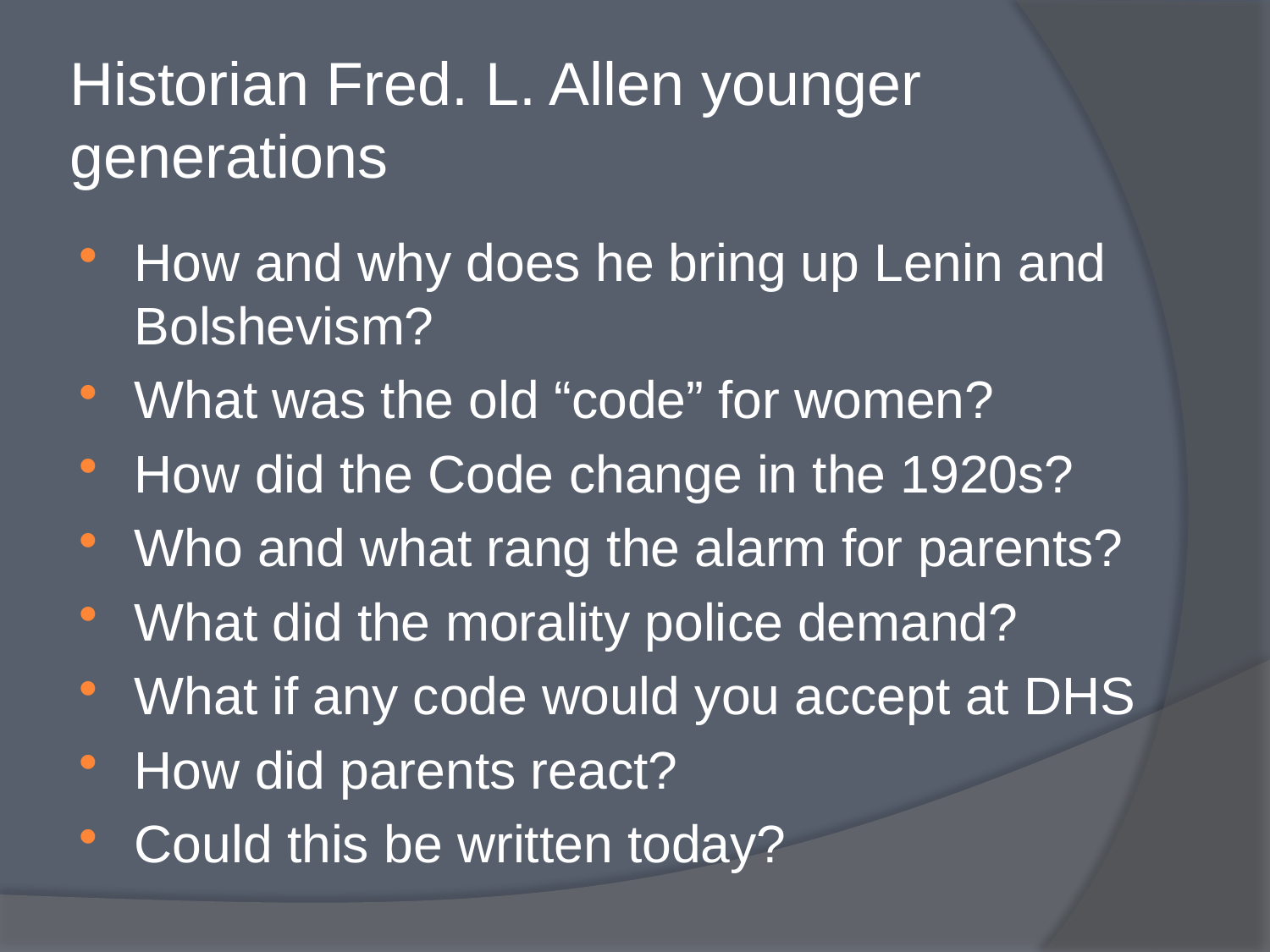

# Historian Fred. L. Allen younger generations
How and why does he bring up Lenin and Bolshevism?
What was the old “code” for women?
How did the Code change in the 1920s?
Who and what rang the alarm for parents?
What did the morality police demand?
What if any code would you accept at DHS
How did parents react?
Could this be written today?